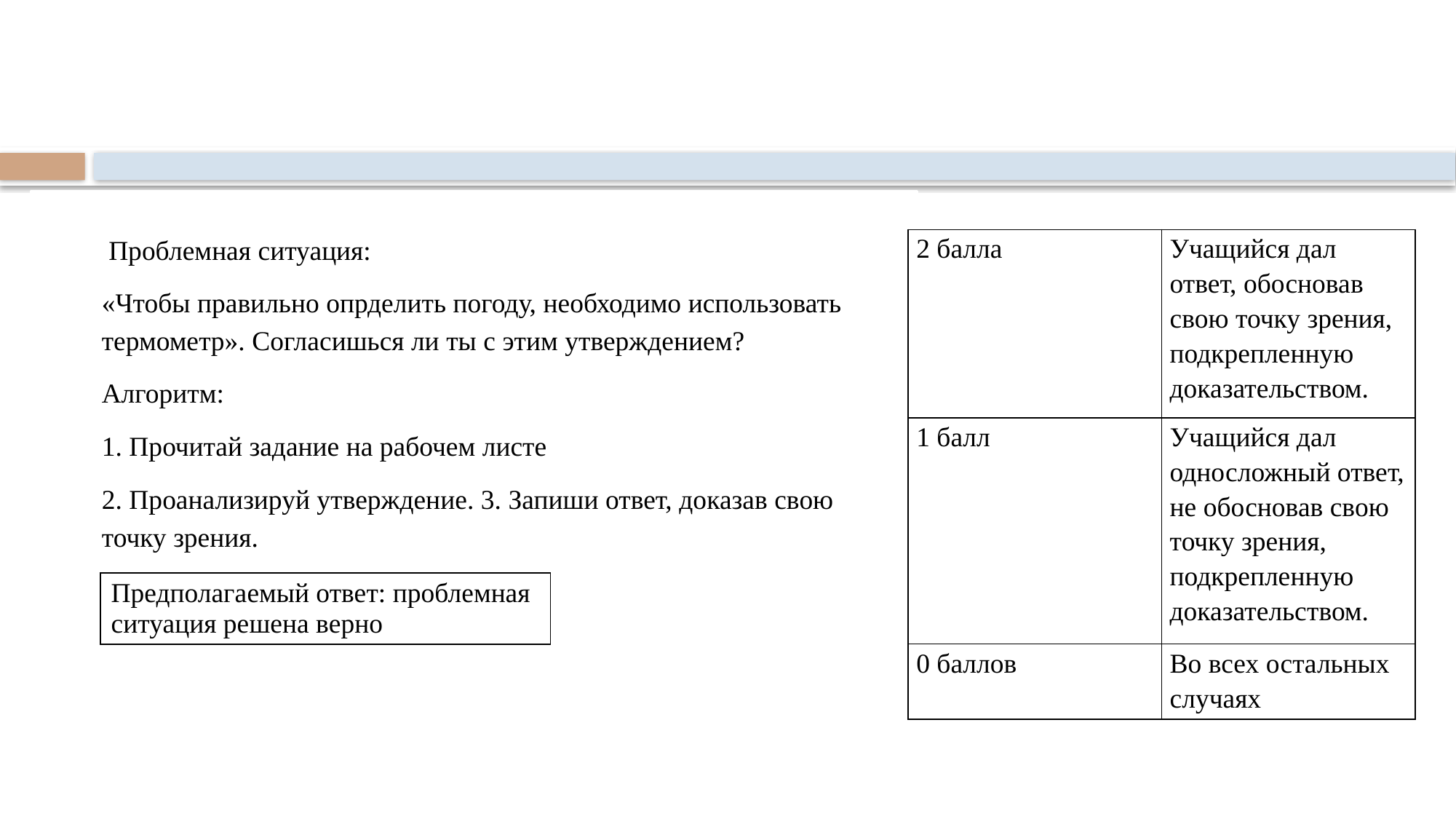

#
|  |  |
| --- | --- |
| 2 балла | Учащийся дал ответ, обосновав свою точку зрения, подкрепленную доказательством. |
| 1 балл | Учащийся дал односложный ответ, не обосновав свою точку зрения, подкрепленную доказательством. |
| 0 баллов | Во всех остальных случаях |

 Проблемная ситуация:
«Чтобы правильно опрделить погоду, необходимо использовать термометр». Согласишься ли ты с этим утверждением?
Алгоритм:
1. Прочитай задание на рабочем листе
2. Проанализируй утверждение. 3. Запиши ответ, доказав свою точку зрения.

| Предполагаемый ответ: проблемная ситуация решена верно |
| --- |